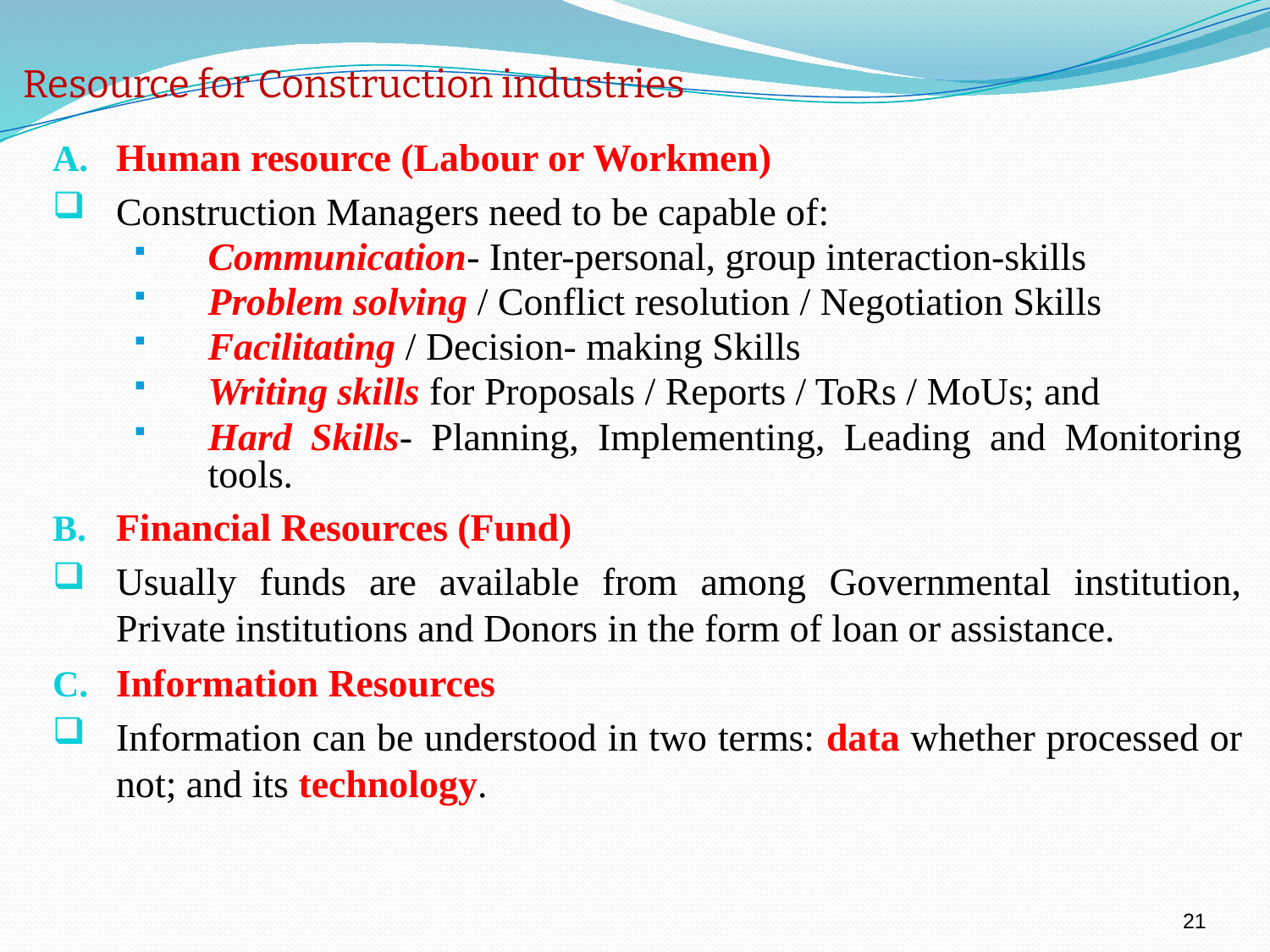

# Resource for Construction industries
Human resource (Labour or Workmen)
Construction Managers need to be capable of:
Communication- Inter-personal, group interaction-skills
Problem solving / Conflict resolution / Negotiation Skills
Facilitating / Decision- making Skills
Writing skills for Proposals / Reports / ToRs / MoUs; and
Hard Skills- Planning, Implementing, Leading and Monitoring tools.
Financial Resources (Fund)
Usually funds are available from among Governmental institution, Private institutions and Donors in the form of loan or assistance.
Information Resources
Information can be understood in two terms: data whether processed or not; and its technology.

21